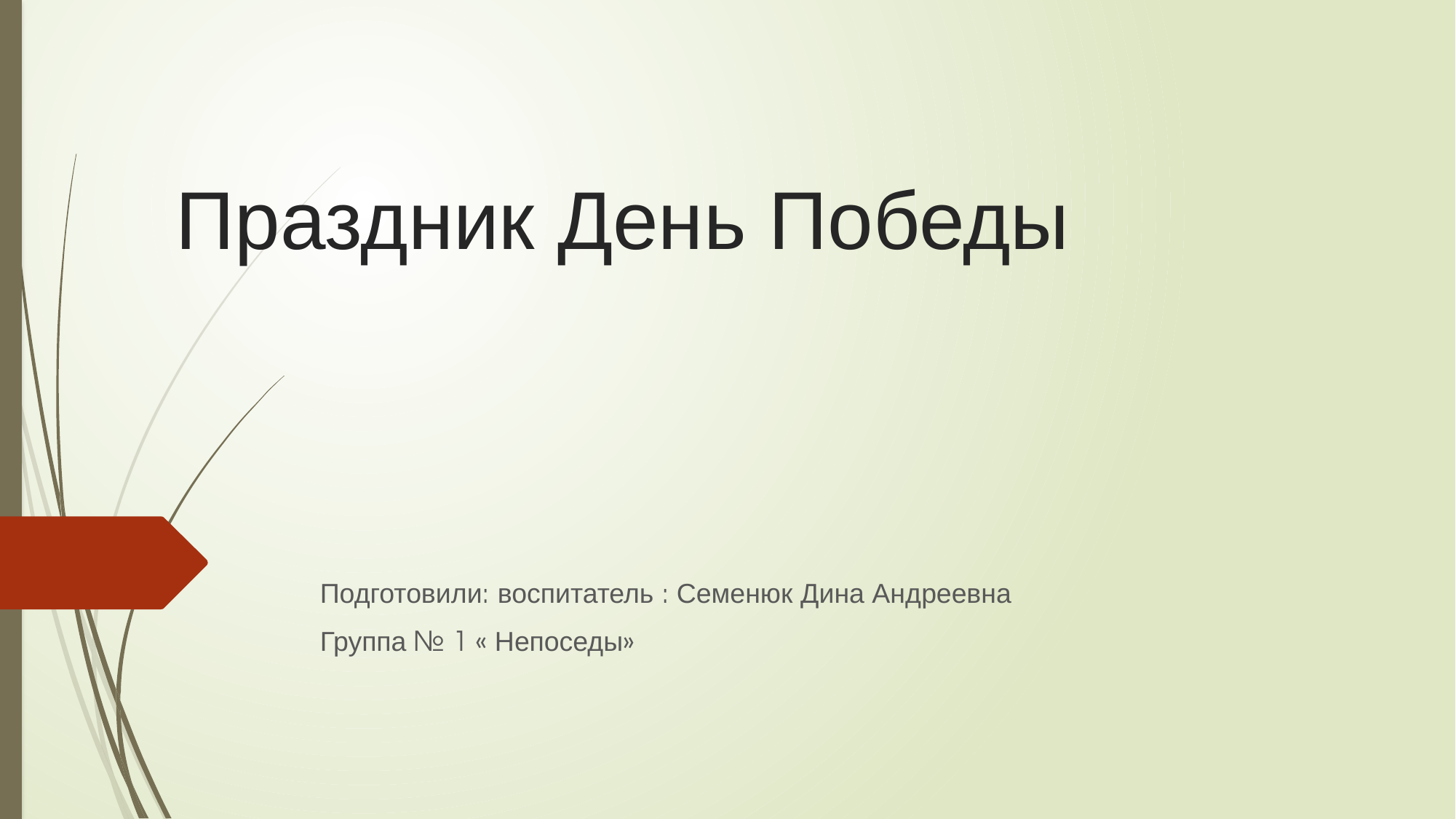

# Праздник День Победы
Подготовили: воспитатель : Семенюк Дина Андреевна
Группа № 1 « Непоседы»